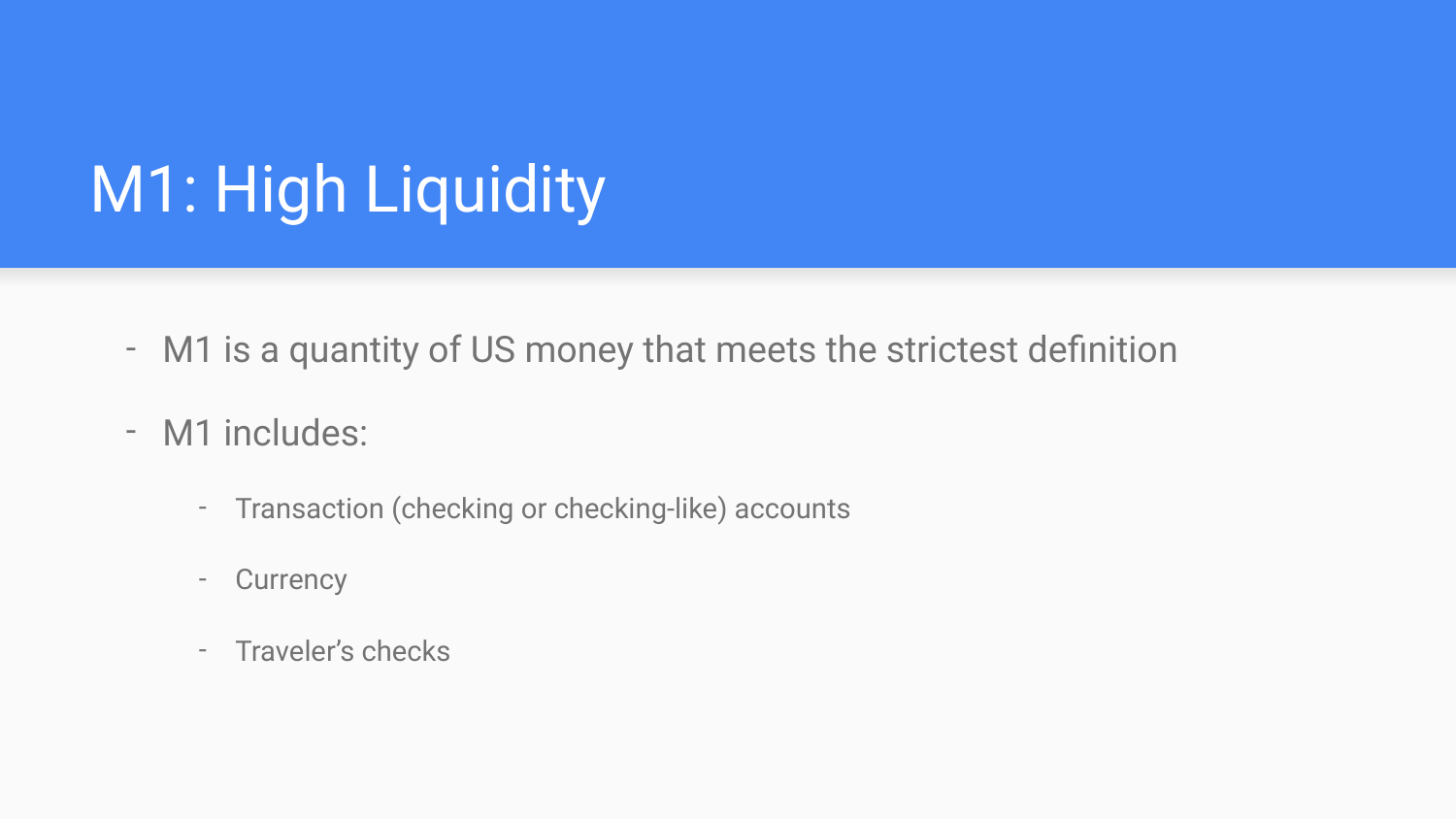

# M1: High Liquidity
M1 is a quantity of US money that meets the strictest definition
M1 includes:
Transaction (checking or checking-like) accounts
Currency
Traveler’s checks